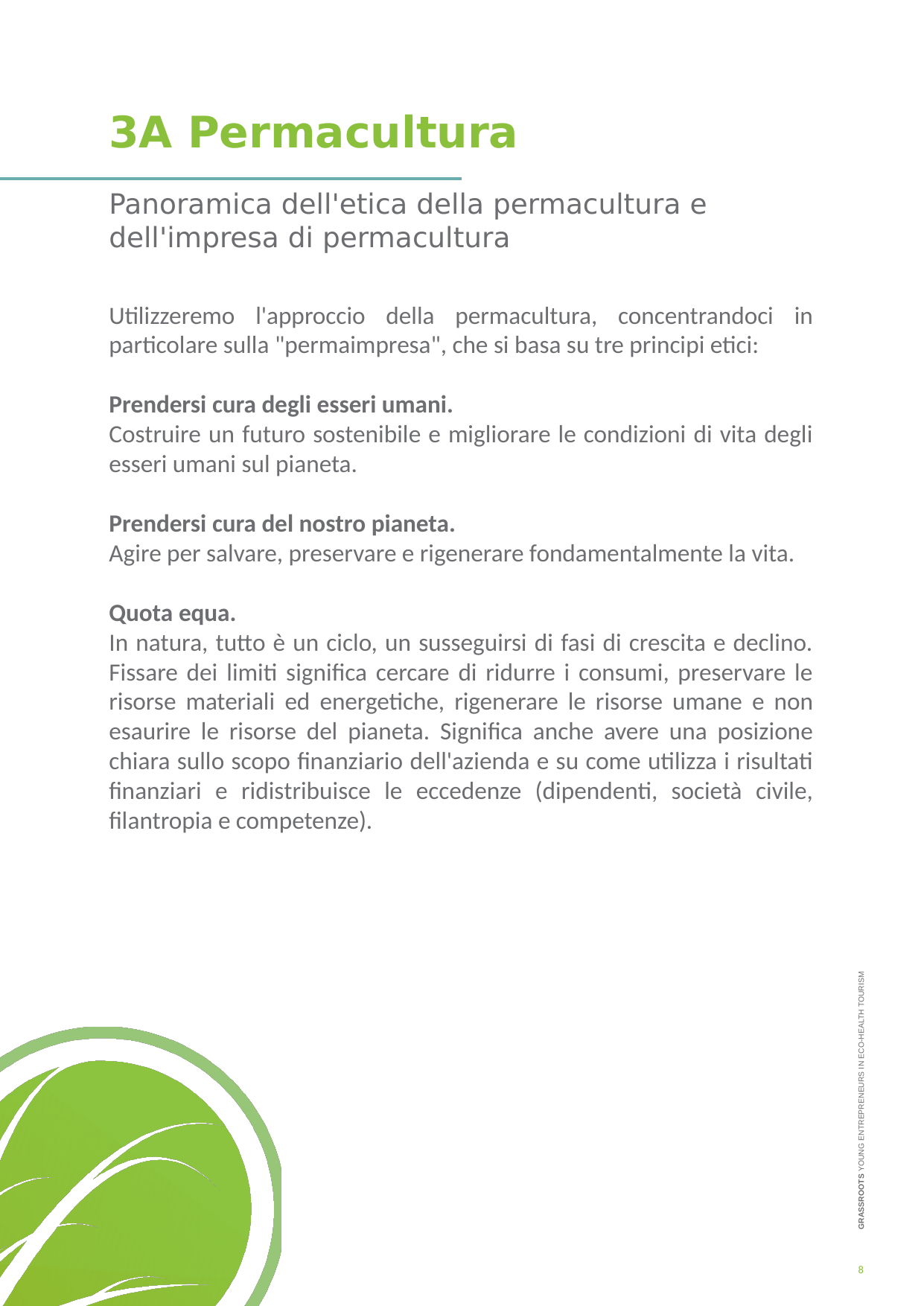

3A Permacultura
Panoramica dell'etica della permacultura e dell'impresa di permacultura
Utilizzeremo l'approccio della permacultura, concentrandoci in particolare sulla "permaimpresa", che si basa su tre principi etici:

Prendersi cura degli esseri umani.
Costruire un futuro sostenibile e migliorare le condizioni di vita degli esseri umani sul pianeta.

Prendersi cura del nostro pianeta.
Agire per salvare, preservare e rigenerare fondamentalmente la vita.

Quota equa.
In natura, tutto è un ciclo, un susseguirsi di fasi di crescita e declino. Fissare dei limiti significa cercare di ridurre i consumi, preservare le risorse materiali ed energetiche, rigenerare le risorse umane e non esaurire le risorse del pianeta. Significa anche avere una posizione chiara sullo scopo finanziario dell'azienda e su come utilizza i risultati finanziari e ridistribuisce le eccedenze (dipendenti, società civile, filantropia e competenze).

8